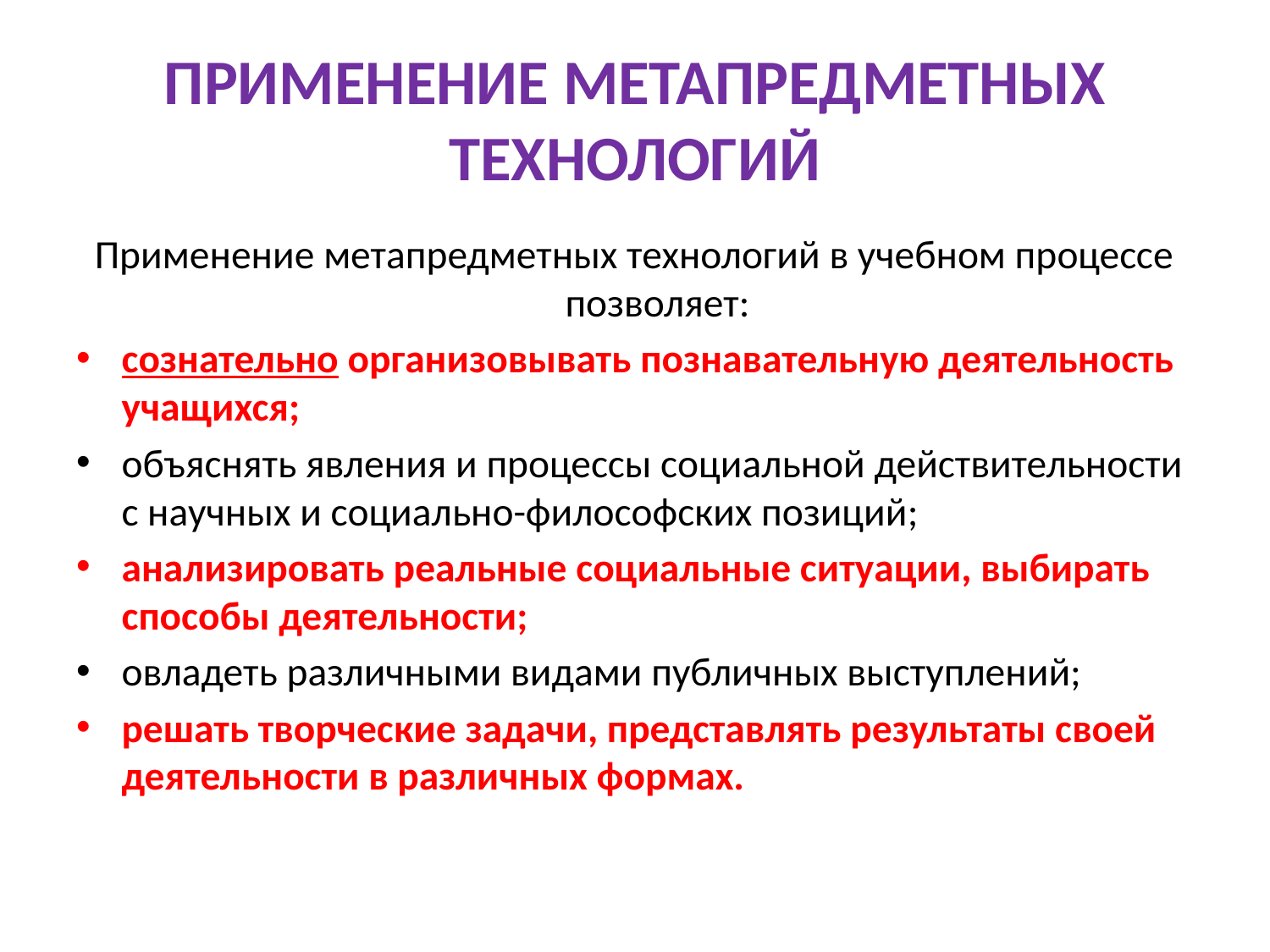

# ПРИМЕНЕНИЕ МЕТАПРЕДМЕТНЫХ ТЕХНОЛОГИЙ
Применение метапредметных технологий в учебном процессе позволяет:
сознательно организовывать познавательную деятельность учащихся;
объяснять явления и процессы социальной действительности с научных и социально-философских позиций;
анализировать реальные социальные ситуации, выбирать способы деятельности;
овладеть различными видами публичных выступлений;
решать творческие задачи, представлять результаты своей деятельности в различных формах.